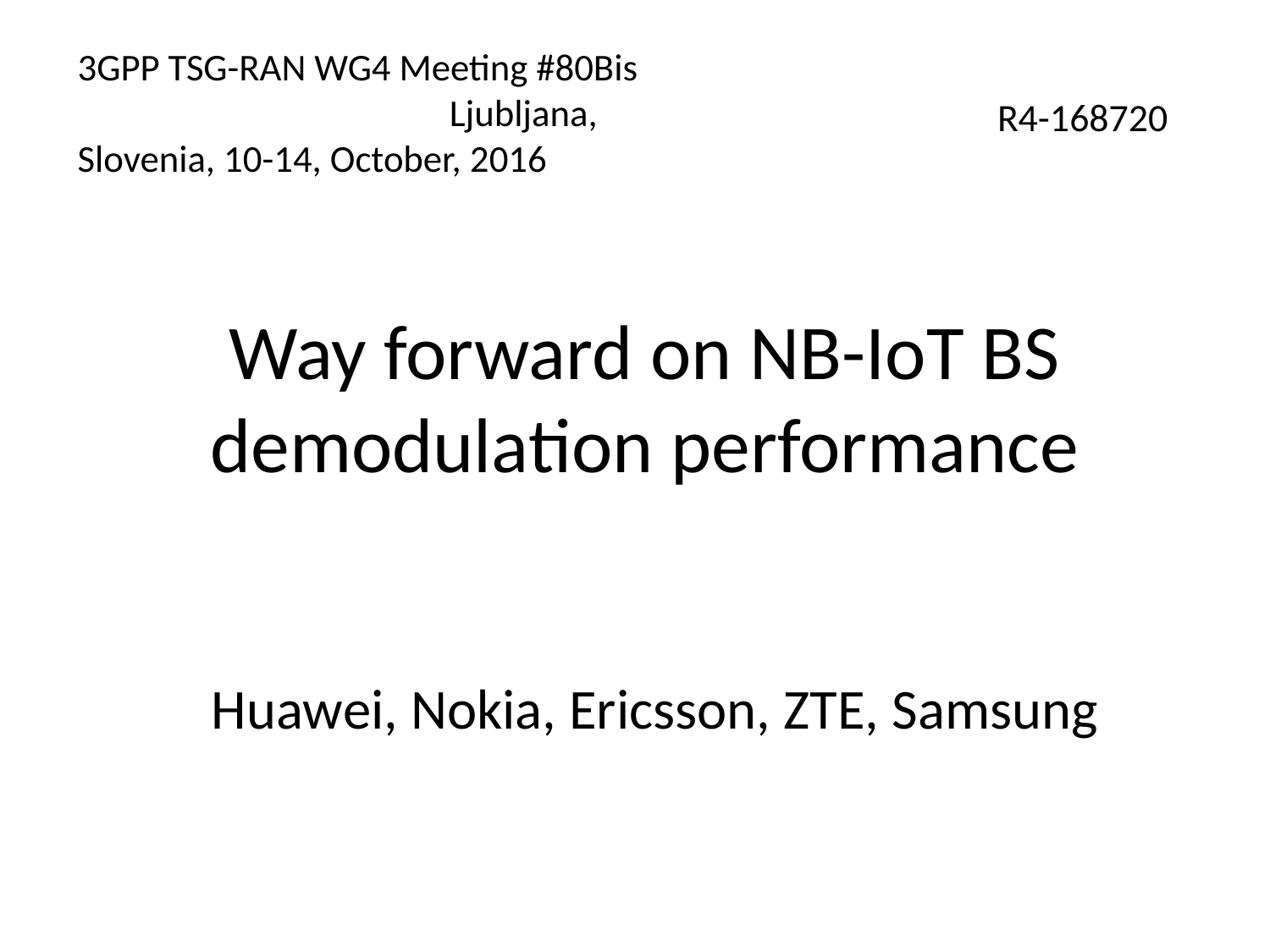

# 3GPP TSG-RAN WG4 Meeting #80Bis	                                               Ljubljana, Slovenia, 10-14, October, 2016
R4-168720
Way forward on NB-IoT BS demodulation performance
Huawei, Nokia, Ericsson, ZTE, Samsung